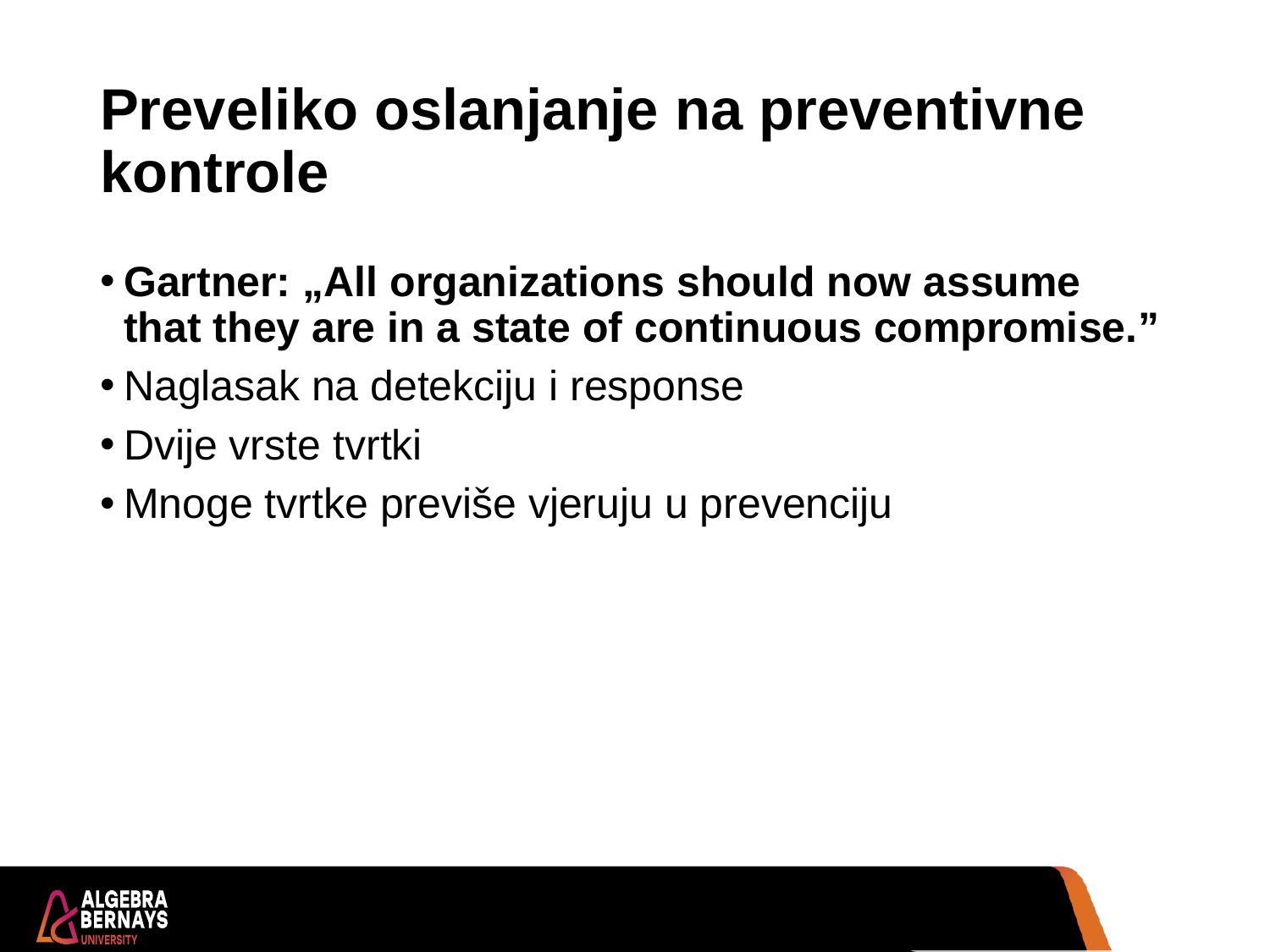

# Preveliko oslanjanje na preventivne kontrole
Gartner: „All organizations should now assume that they are in a state of continuous compromise.”
Naglasak na detekciju i response
Dvije vrste tvrtki
Mnoge tvrtke previše vjeruju u prevenciju